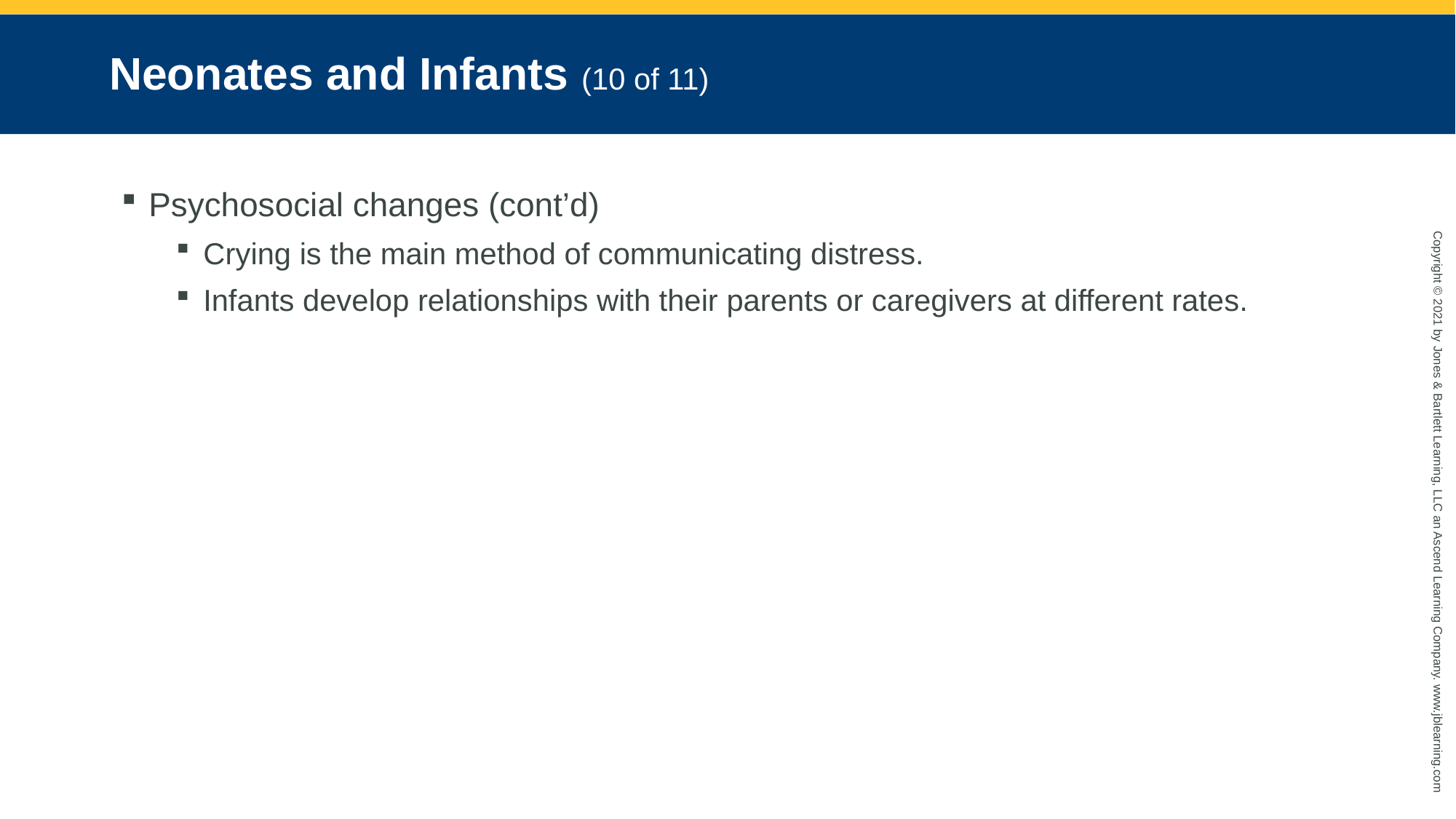

# Neonates and Infants (10 of 11)
Psychosocial changes (cont’d)
Crying is the main method of communicating distress.
Infants develop relationships with their parents or caregivers at different rates.